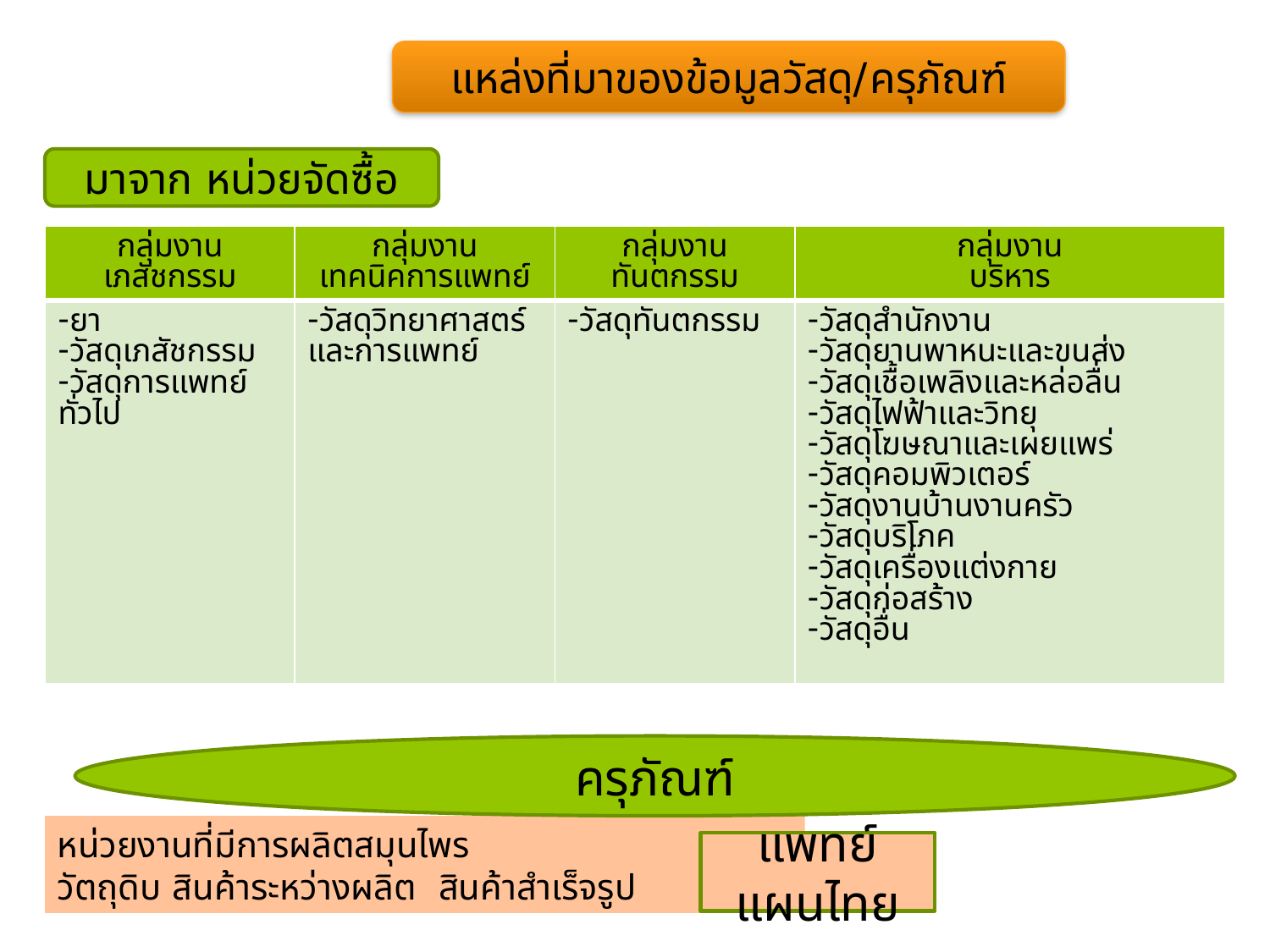

แหล่งที่มาของข้อมูลวัสดุ/ครุภัณฑ์

มาจาก หน่วยจัดซื้อ
| กลุ่มงาน เภสัชกรรม | กลุ่มงาน เทคนิคการแพทย์ | กลุ่มงาน ทันตกรรม | กลุ่มงาน บริหาร |
| --- | --- | --- | --- |
| -ยา -วัสดุเภสัชกรรม -วัสดุการแพทย์ทั่วไป | -วัสดุวิทยาศาสตร์และการแพทย์ | -วัสดุทันตกรรม | -วัสดุสำนักงาน -วัสดุยานพาหนะและขนส่ง -วัสดุเชื้อเพลิงและหล่อลื่น -วัสดุไฟฟ้าและวิทยุ -วัสดุโฆษณาและเผยแพร่ -วัสดุคอมพิวเตอร์ -วัสดุงานบ้านงานครัว -วัสดุบริโภค -วัสดุเครื่องแต่งกาย -วัสดุก่อสร้าง -วัสดุอื่น |
ครุภัณฑ์
หน่วยงานที่มีการผลิตสมุนไพร
วัตถุดิบ สินค้าระหว่างผลิต  สินค้าสำเร็จรูป
แพทย์แผนไทย